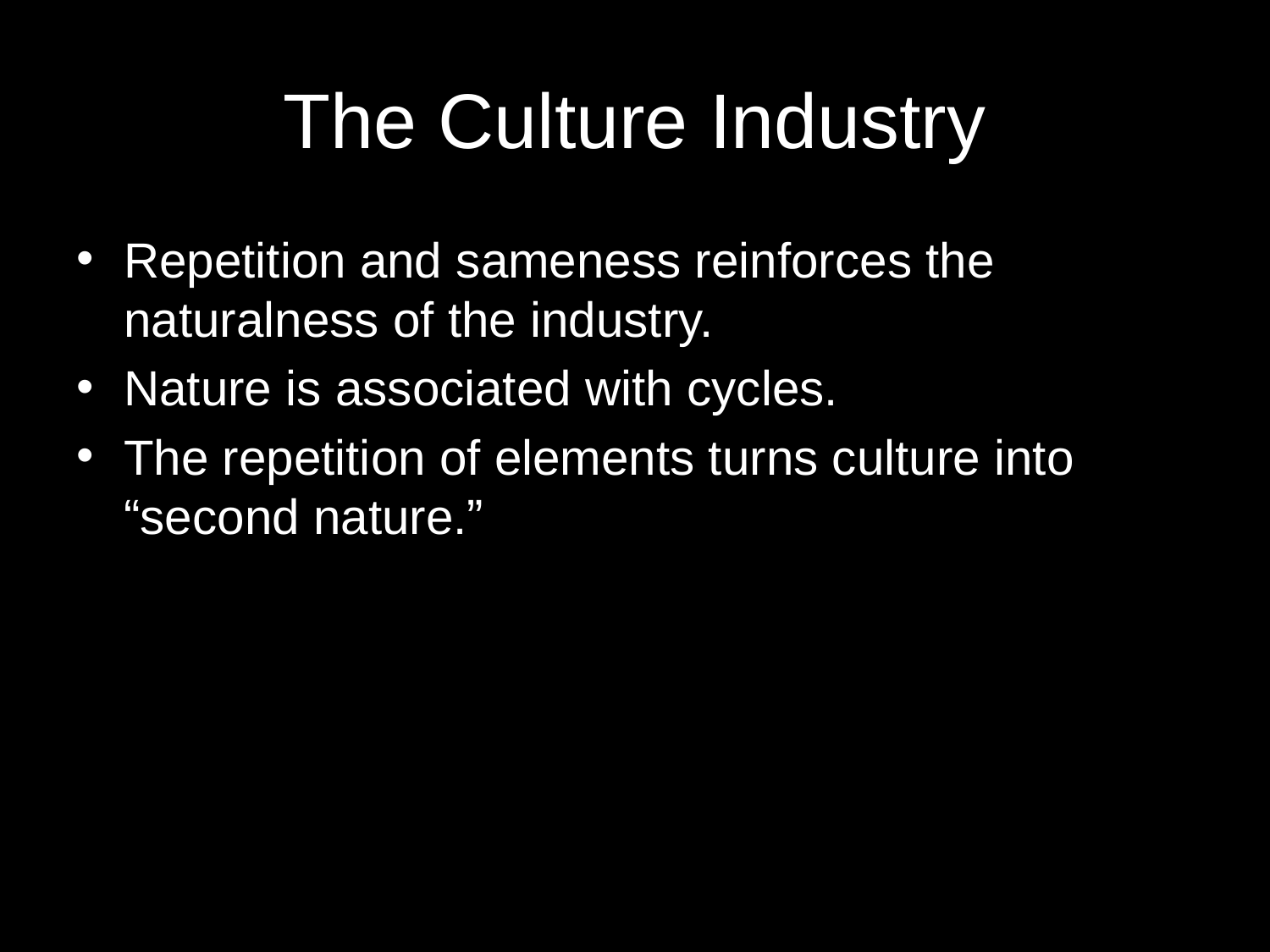

# The Culture Industry
Repetition and sameness reinforces the naturalness of the industry.
Nature is associated with cycles.
The repetition of elements turns culture into “second nature.”